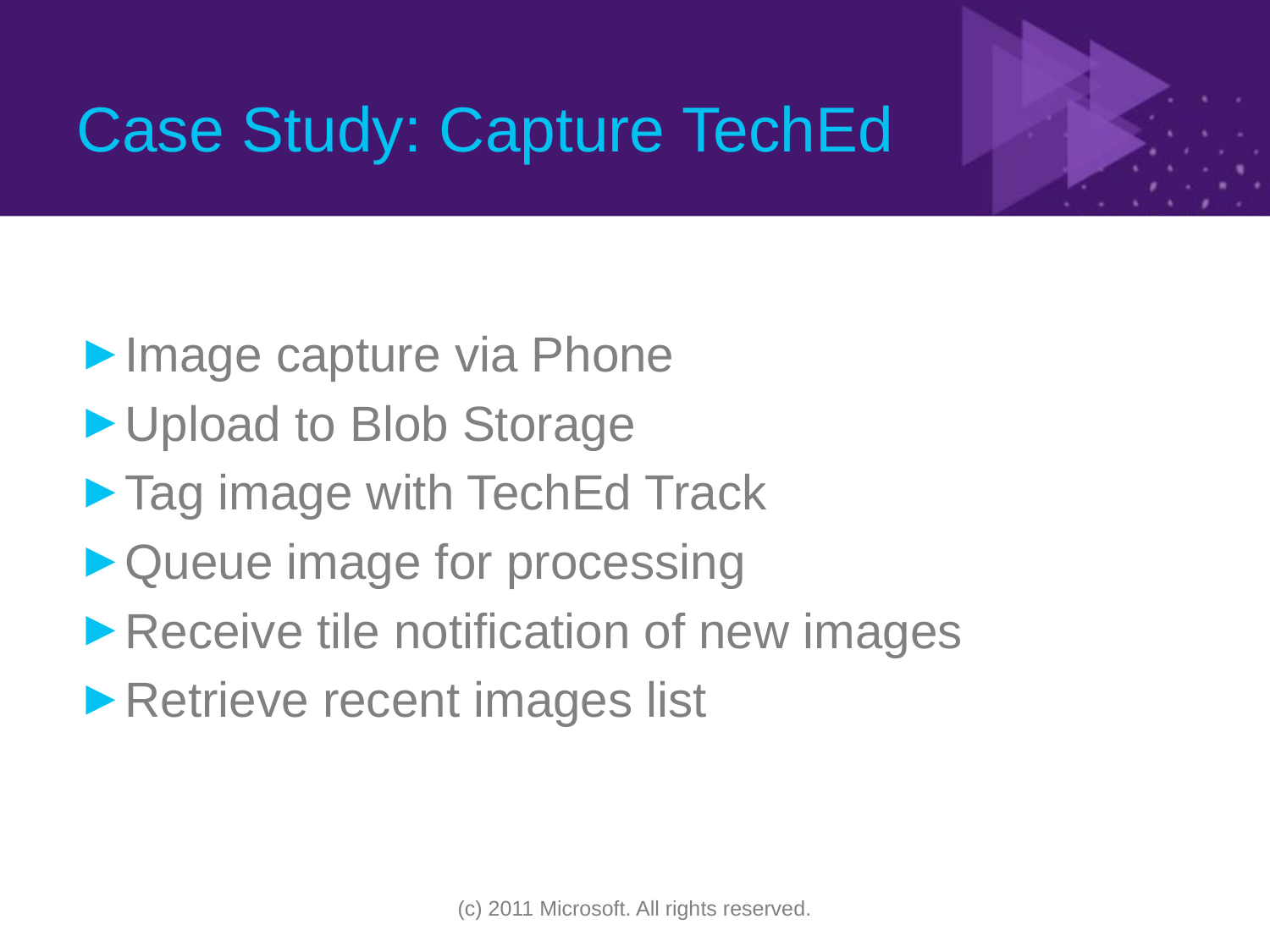

# Case Study: Capture TechEd
Image capture via Phone
Upload to Blob Storage
Tag image with TechEd Track
Queue image for processing
Receive tile notification of new images
Retrieve recent images list
(c) 2011 Microsoft. All rights reserved.